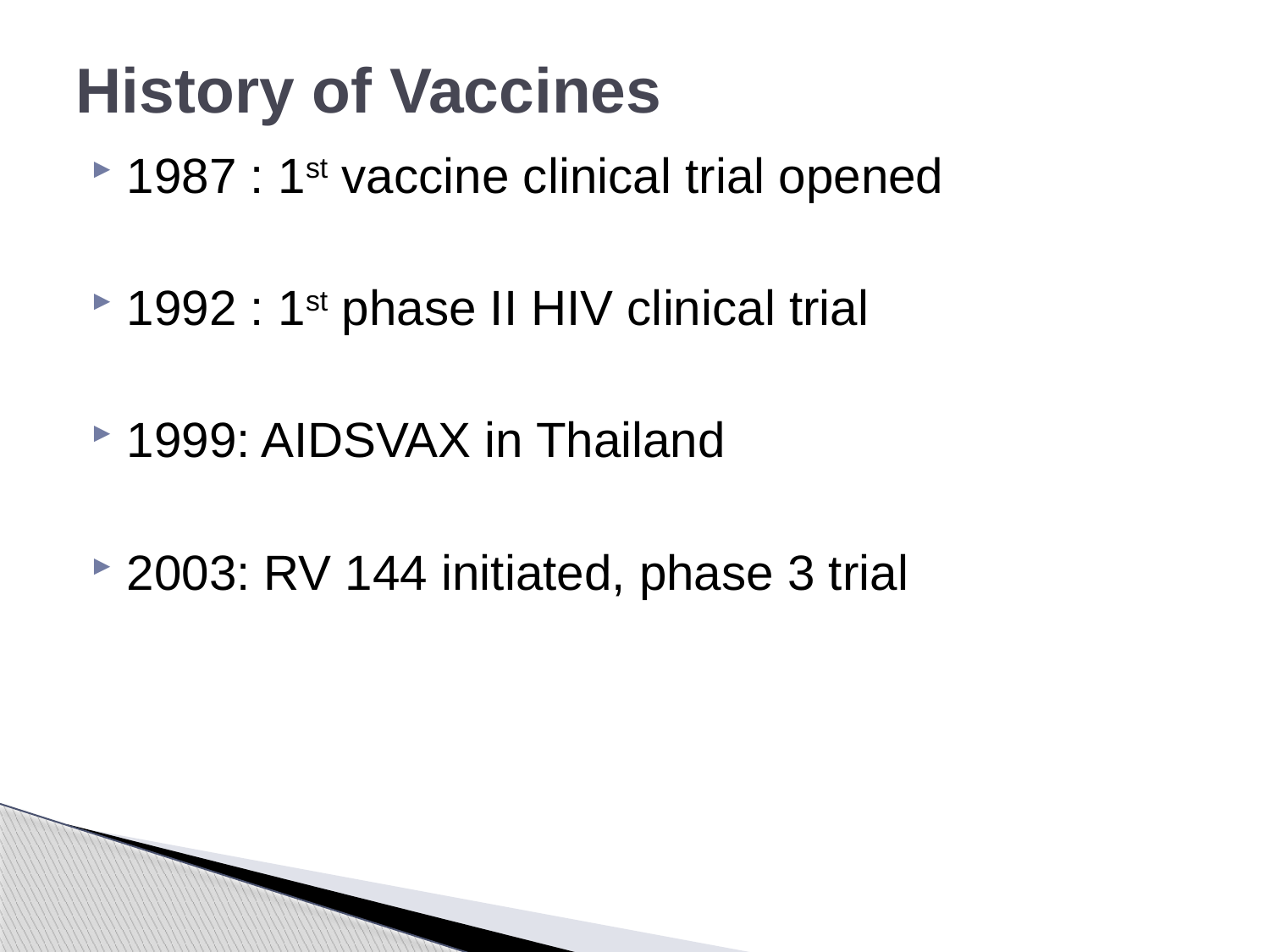

# History of Vaccines
1987 : 1st vaccine clinical trial opened

1992 : 1st phase II HIV clinical trial

1999: AIDSVAX in Thailand

2003: RV 144 initiated, phase 3 trial